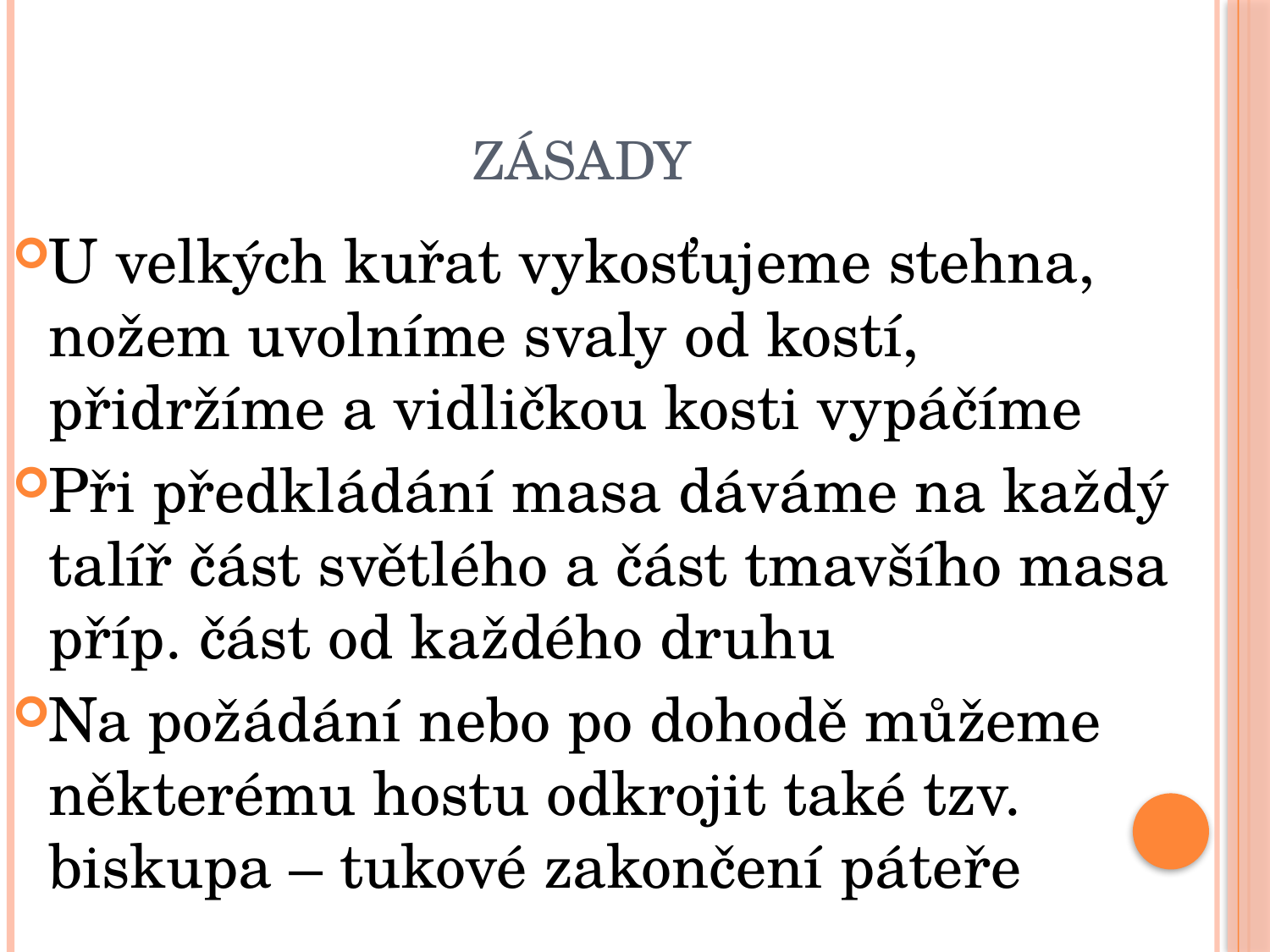

# Zásady
U velkých kuřat vykosťujeme stehna, nožem uvolníme svaly od kostí, přidržíme a vidličkou kosti vypáčíme
Při předkládání masa dáváme na každý talíř část světlého a část tmavšího masa příp. část od každého druhu
Na požádání nebo po dohodě můžeme některému hostu odkrojit také tzv. biskupa – tukové zakončení páteře